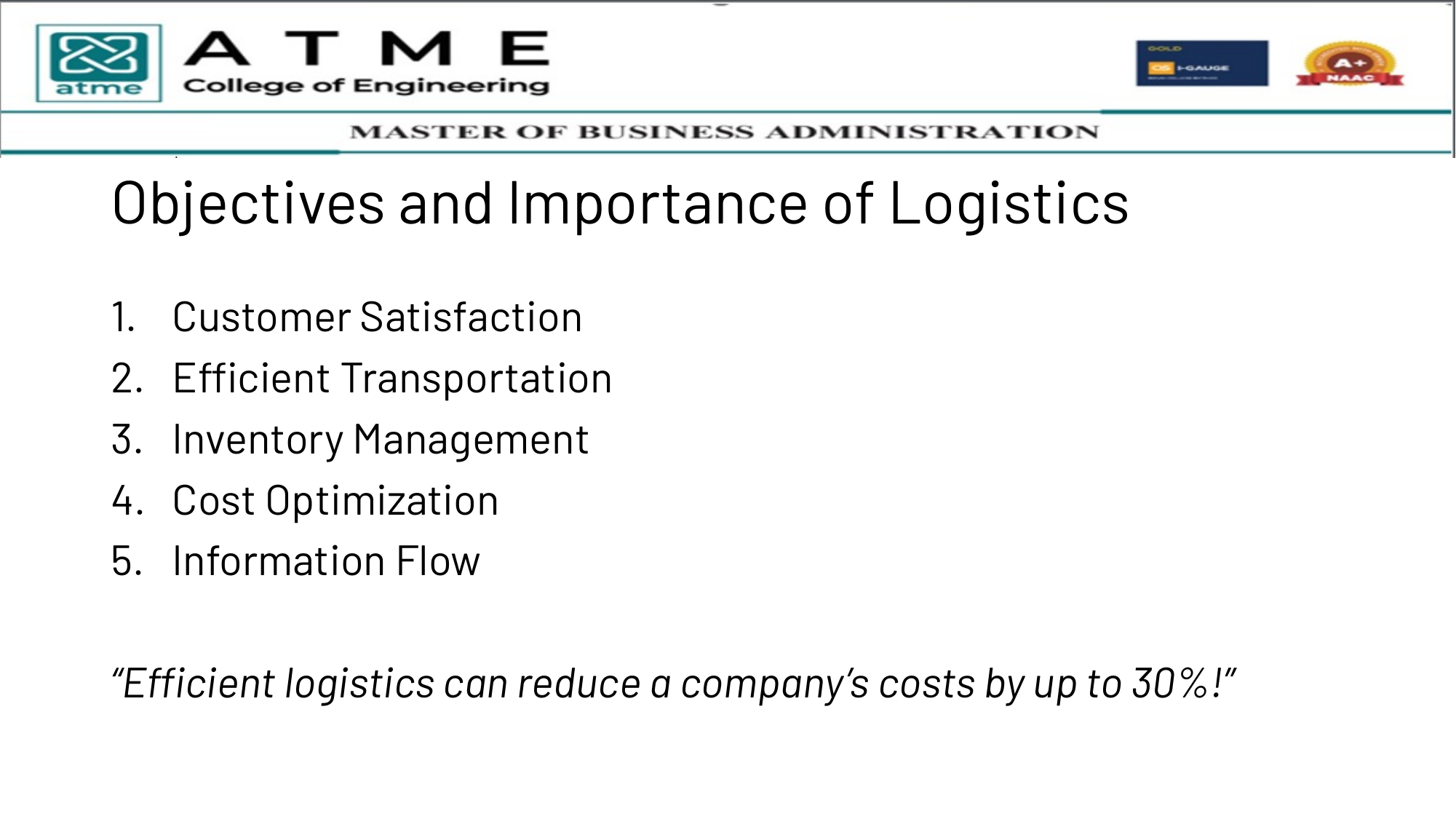

# Objectives and Importance of Logistics
Customer Satisfaction
Efficient Transportation
Inventory Management
Cost Optimization
Information Flow

“Efficient logistics can reduce a company’s costs by up to 30%!”